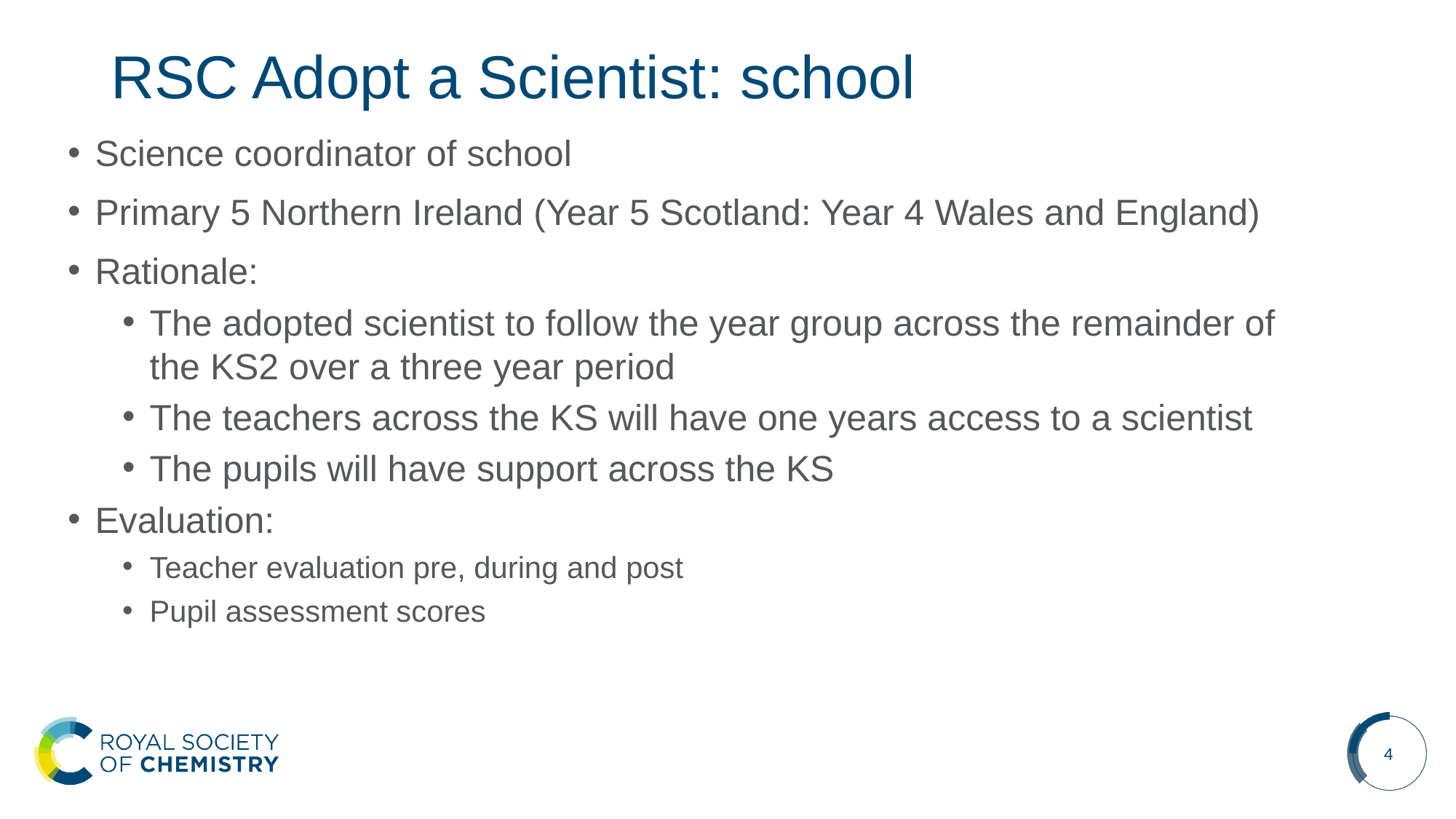

# RSC Adopt a Scientist: school
Science coordinator of school
Primary 5 Northern Ireland (Year 5 Scotland: Year 4 Wales and England)
Rationale:
The adopted scientist to follow the year group across the remainder of the KS2 over a three year period
The teachers across the KS will have one years access to a scientist
The pupils will have support across the KS
Evaluation:
Teacher evaluation pre, during and post
Pupil assessment scores

4